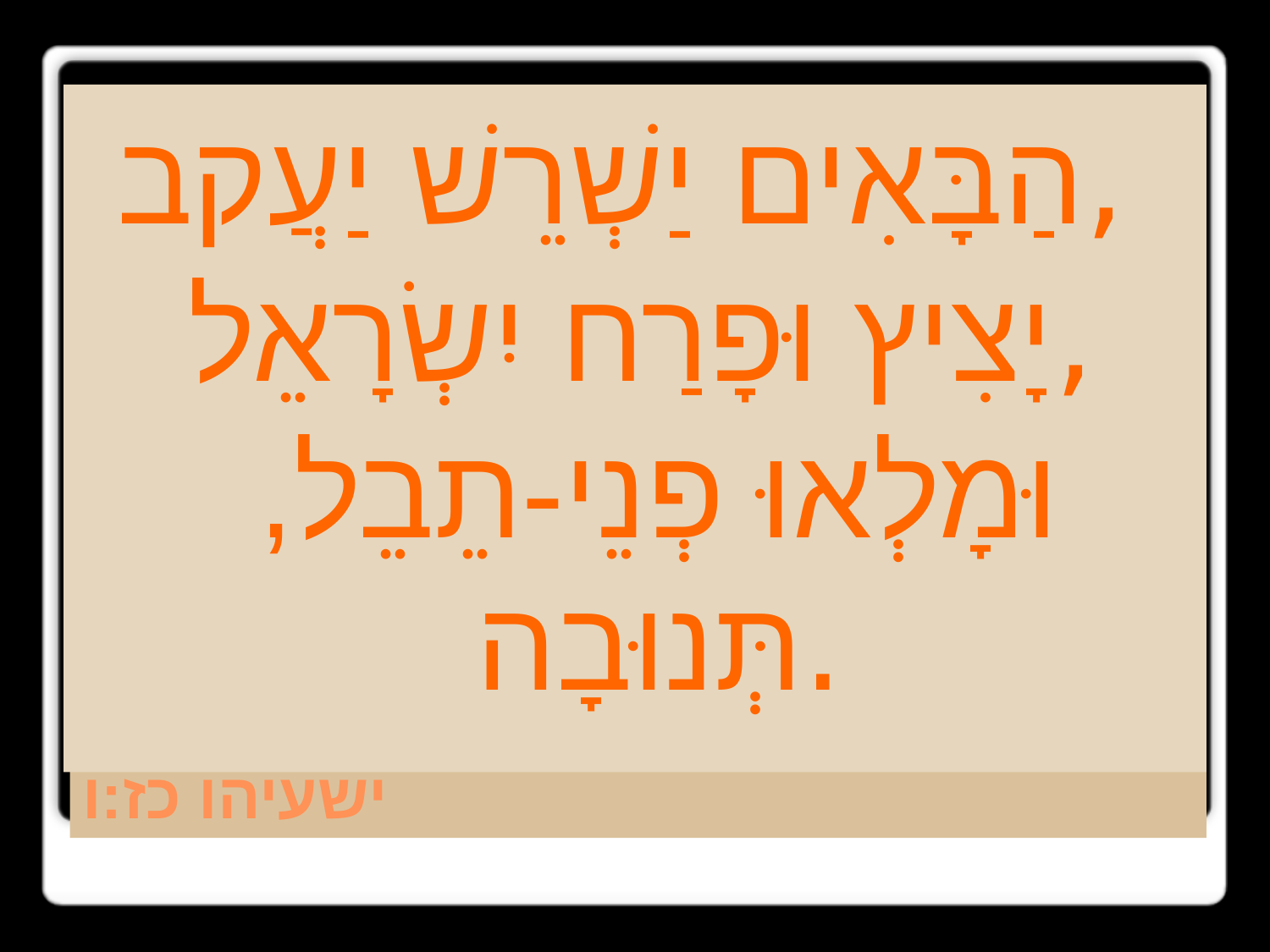

הַבָּאִים יַשְׁרֵשׁ יַעֲקב,
יָצִיץ וּפָרַח יִשְׂרָאֵל,
 וּמָלְאוּ פְנֵי-תֵבֵל, תְּנוּבָה.
# ישעיהו כז:ו